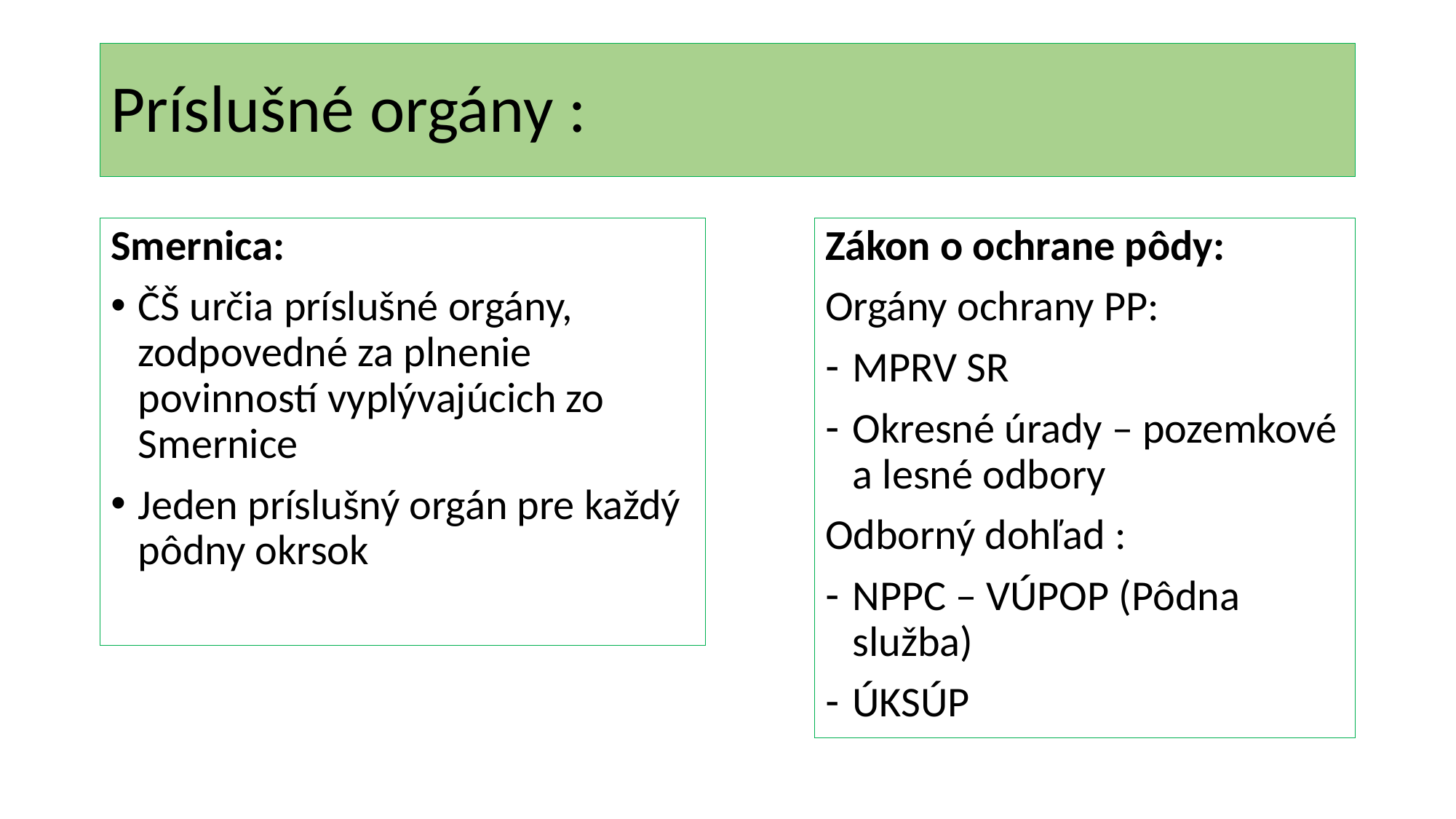

# Príslušné orgány :
Smernica:
ČŠ určia príslušné orgány, zodpovedné za plnenie povinností vyplývajúcich zo Smernice
Jeden príslušný orgán pre každý pôdny okrsok
Zákon o ochrane pôdy:
Orgány ochrany PP:
MPRV SR
Okresné úrady – pozemkové a lesné odbory
Odborný dohľad :
NPPC – VÚPOP (Pôdna služba)
ÚKSÚP